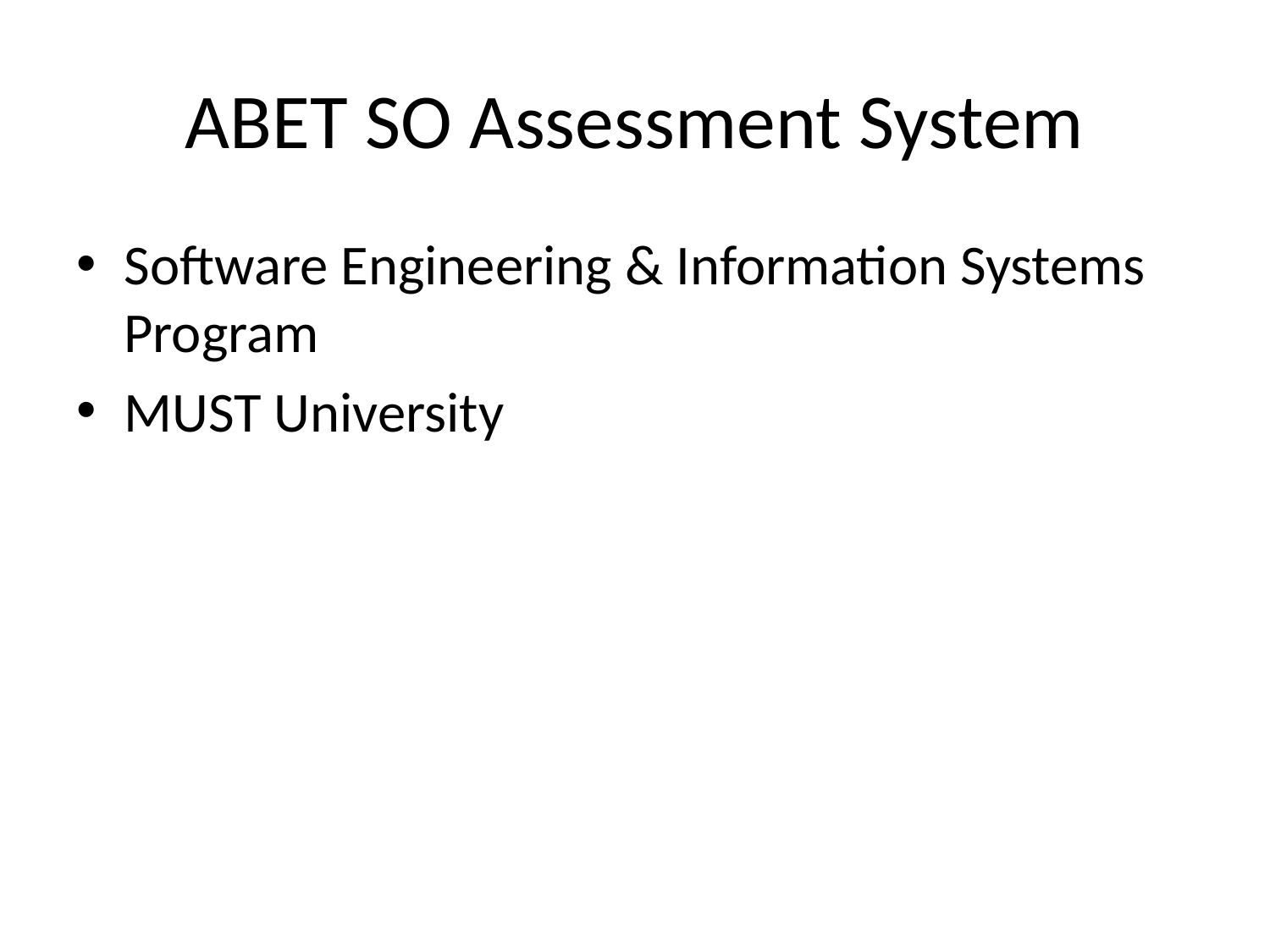

# ABET SO Assessment System
Software Engineering & Information Systems Program
MUST University